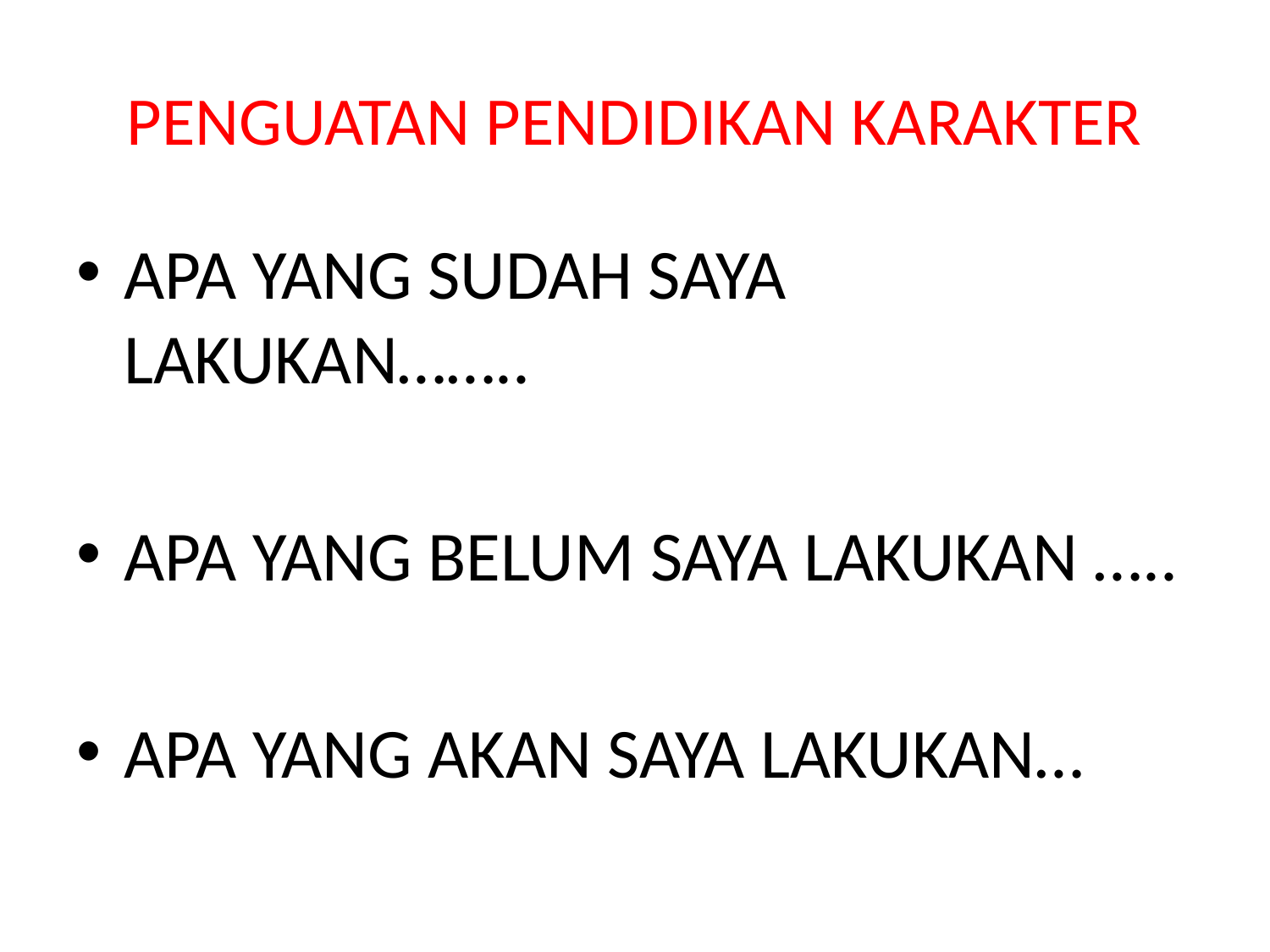

# PENGUATAN PENDIDIKAN KARAKTER
APA YANG SUDAH SAYA LAKUKAN……..

APA YANG BELUM SAYA LAKUKAN …..

APA YANG AKAN SAYA LAKUKAN…